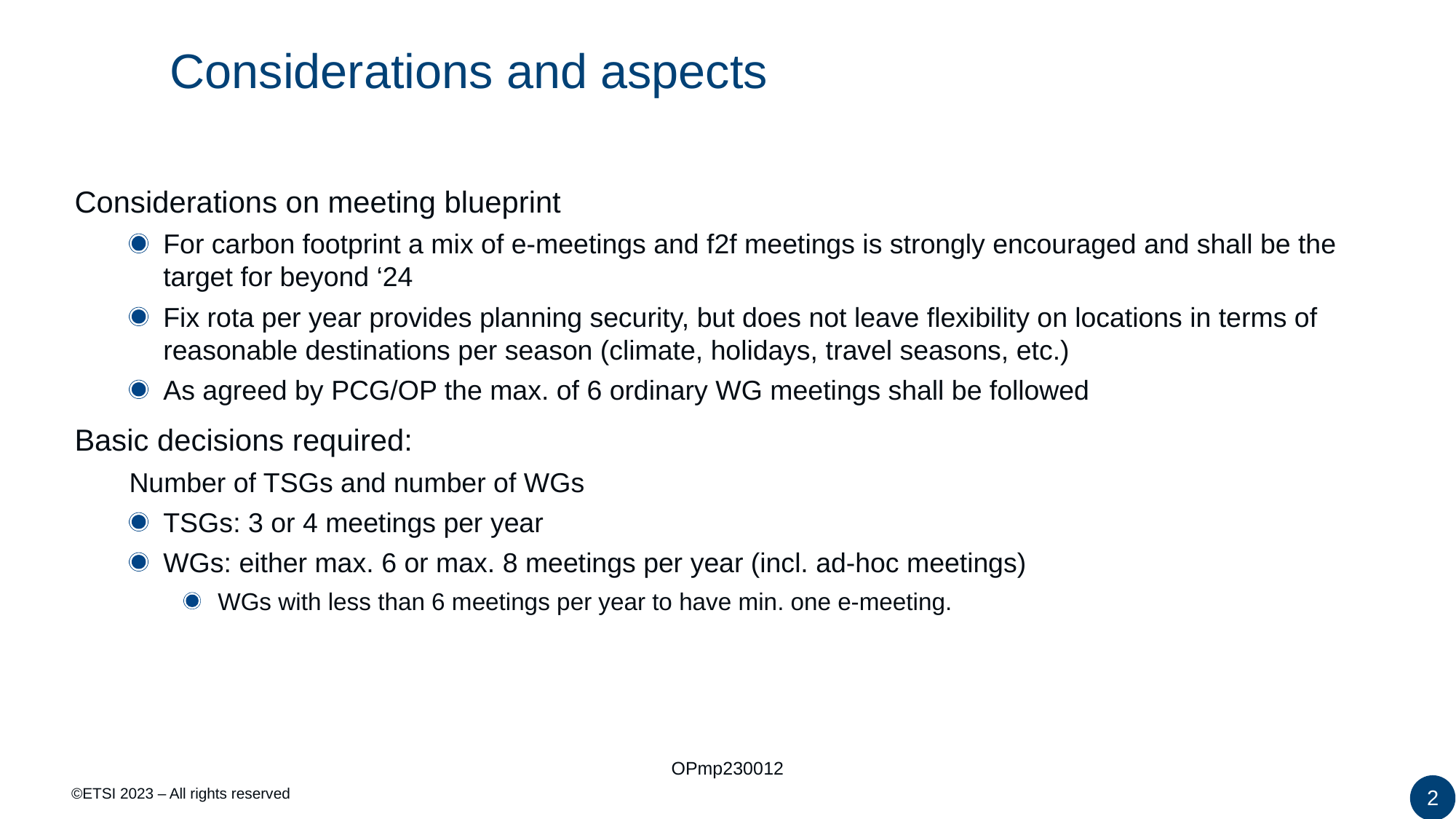

# Considerations and aspects
Considerations on meeting blueprint
For carbon footprint a mix of e-meetings and f2f meetings is strongly encouraged and shall be the target for beyond ‘24
Fix rota per year provides planning security, but does not leave flexibility on locations in terms of reasonable destinations per season (climate, holidays, travel seasons, etc.)
As agreed by PCG/OP the max. of 6 ordinary WG meetings shall be followed
Basic decisions required:
Number of TSGs and number of WGs
TSGs: 3 or 4 meetings per year
WGs: either max. 6 or max. 8 meetings per year (incl. ad-hoc meetings)
WGs with less than 6 meetings per year to have min. one e-meeting.

OPmp230012